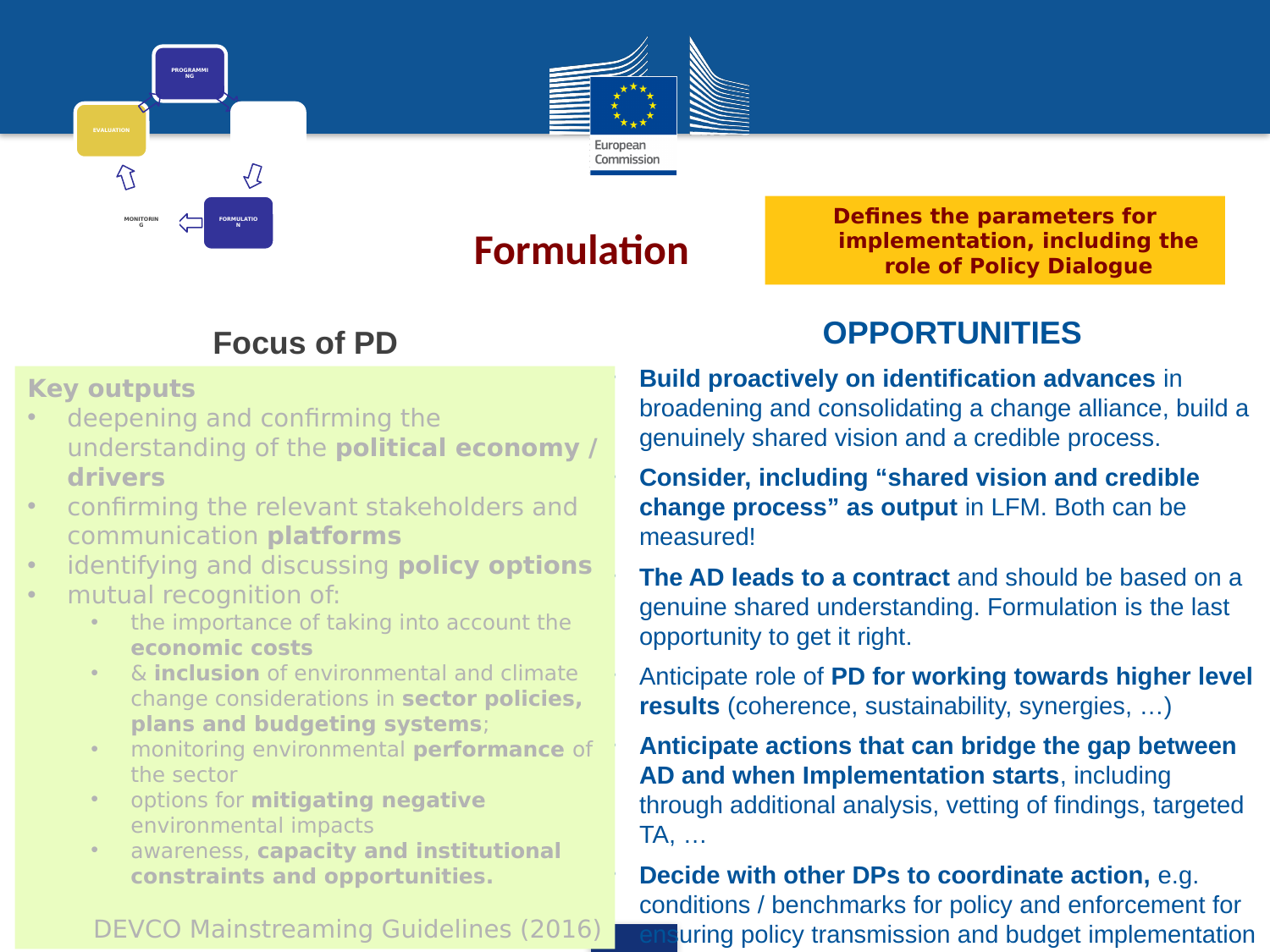

PROGRAMMING
IDENTIFICATION
FORMULATION
MONITORING
EVALUATION
Defines the parameters for implementation, including the role of Policy Dialogue
Formulation
OPPORTUNITIES
Focus of PD
Build proactively on identification advances in broadening and consolidating a change alliance, build a genuinely shared vision and a credible process.
Consider, including “shared vision and credible change process” as output in LFM. Both can be measured!
The AD leads to a contract and should be based on a genuine shared understanding. Formulation is the last opportunity to get it right.
Anticipate role of PD for working towards higher level results (coherence, sustainability, synergies, …)
Anticipate actions that can bridge the gap between AD and when Implementation starts, including through additional analysis, vetting of findings, targeted TA, …
Decide with other DPs to coordinate action, e.g. conditions / benchmarks for policy and enforcement for ensuring policy transmission and budget implementation
Key outputs
deepening and confirming the understanding of the political economy / drivers
confirming the relevant stakeholders and communication platforms
identifying and discussing policy options
mutual recognition of:
the importance of taking into account the economic costs
& inclusion of environmental and climate change considerations in sector policies, plans and budgeting systems;
monitoring environmental performance of the sector
options for mitigating negative environmental impacts
awareness, capacity and institutional constraints and opportunities.

DEVCO Mainstreaming Guidelines (2016)
Facilitate finalisation of analysis and draw shared conclusion on parameters for choice and the design of the intervention
Establish agreement on the specific choice(s), including areas to be supported through specific activities, CD or disbursement conditionalities
Agree on PAF indicators and baselines to monitor implementation of reform and support action
Sequence issues for discussion during implementation: actors, forums, desired quality of dynamics (formal and informal dialogue)
Confirm the best fit approach and implementation modality